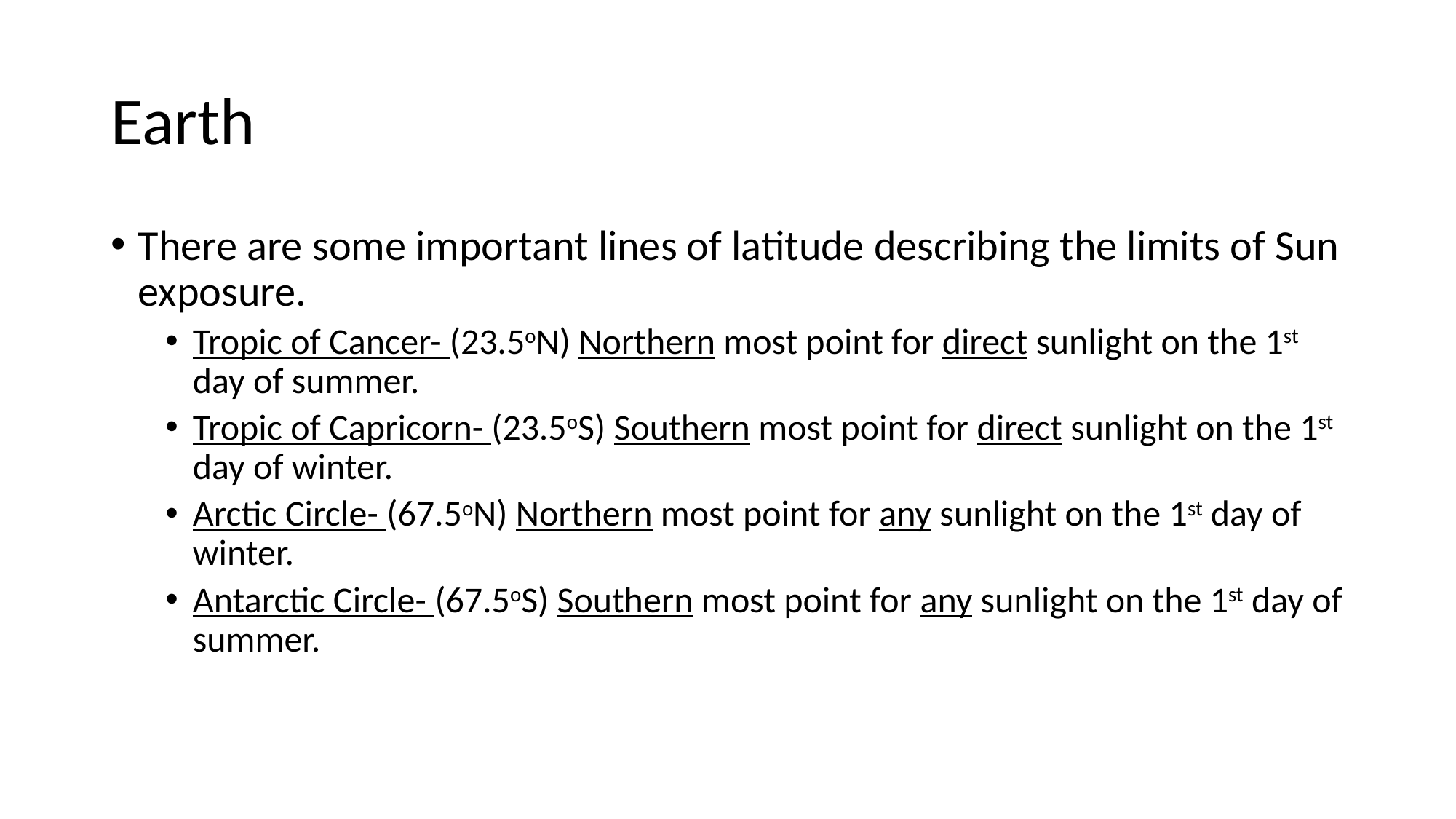

# Earth
There are some important lines of latitude describing the limits of Sun exposure.
Tropic of Cancer- (23.5oN) Northern most point for direct sunlight on the 1st day of summer.
Tropic of Capricorn- (23.5oS) Southern most point for direct sunlight on the 1st day of winter.
Arctic Circle- (67.5oN) Northern most point for any sunlight on the 1st day of winter.
Antarctic Circle- (67.5oS) Southern most point for any sunlight on the 1st day of summer.